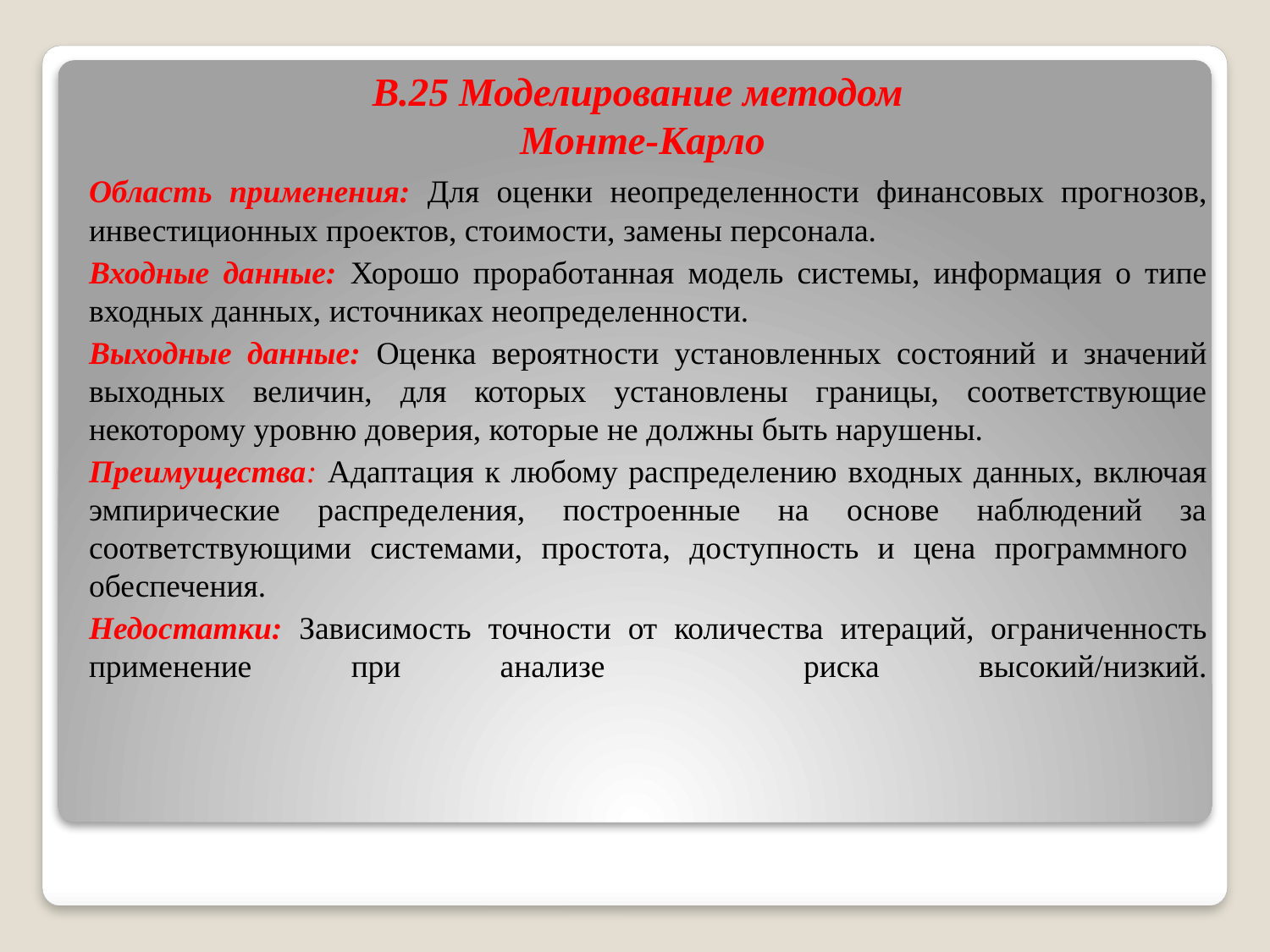

# В.25 Моделирование методом Монте-Карло
Область применения: Для оценки неопределенности финансовых прогнозов, инвестиционных проектов, стоимости, замены персонала.
Входные данные: Хорошо проработанная модель системы, информация о типе входных данных, источниках неопределенности.
Выходные данные: Оценка вероятности установленных состояний и значений выходных величин, для которых установлены границы, соответствующие некоторому уровню доверия, которые не должны быть нарушены.
Преимущества: Адаптация к любому распределению входных данных, включая эмпирические распределения, построенные на основе наблюдений за соответствующими системами, простота, доступность и цена программного  обеспечения.
Недостатки: Зависимость точности от количества итераций, ограниченность применение при анализе  риска высокий/низкий.